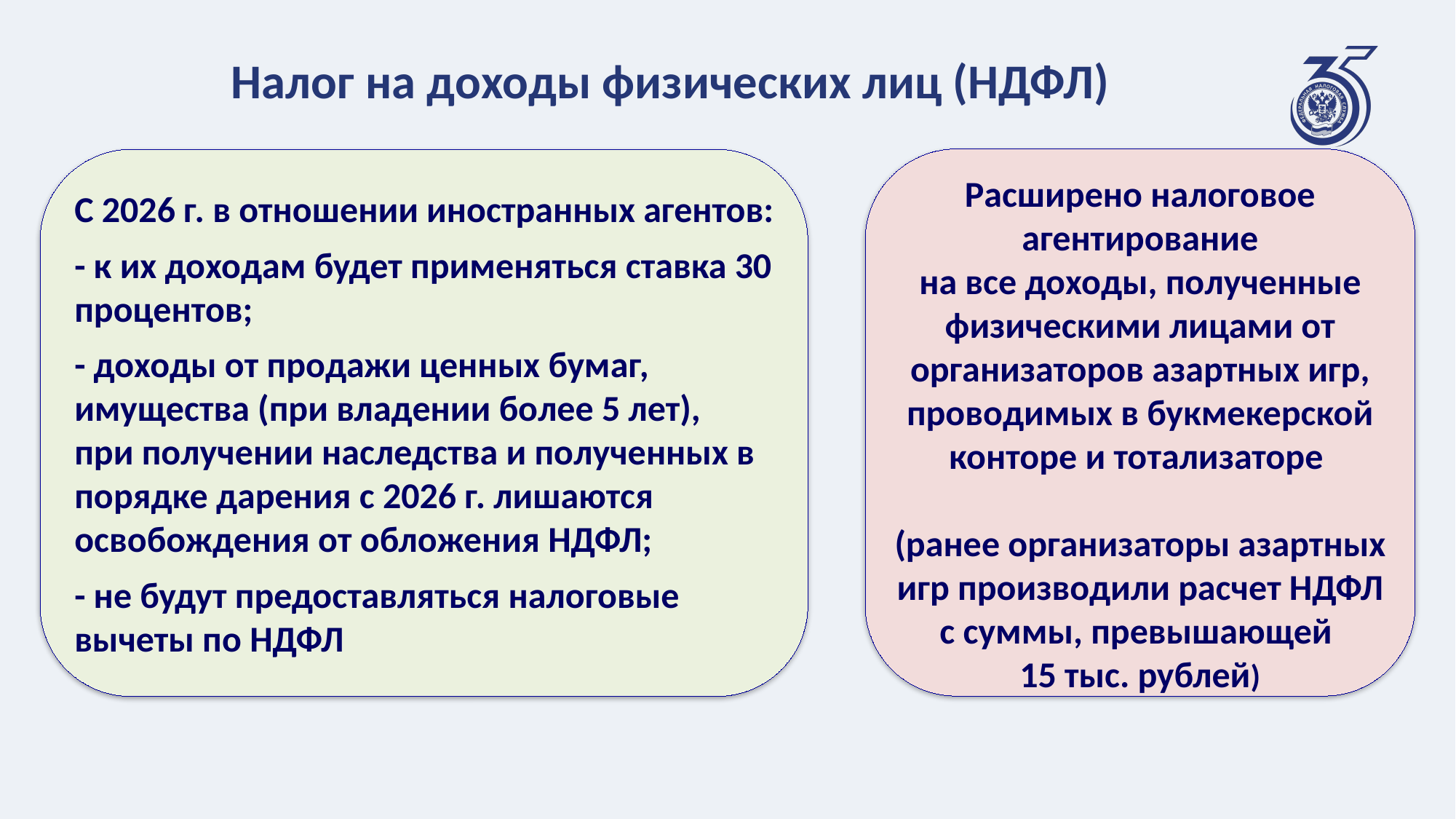

# Налог на доходы физических лиц (НДФЛ)

Расширено налоговое агентирование
на все доходы, полученные физическими лицами от организаторов азартных игр, проводимых в букмекерской конторе и тотализаторе

(ранее организаторы азартных игр производили расчет НДФЛ с суммы, превышающей
15 тыс. рублей)
С 2026 г. в отношении иностранных агентов:
- к их доходам будет применяться ставка 30 процентов;
- доходы от продажи ценных бумаг, имущества (при владении более 5 лет),    при получении наследства и полученных в порядке дарения с 2026 г. лишаются освобождения от обложения НДФЛ;
- не будут предоставляться налоговые вычеты по НДФЛ